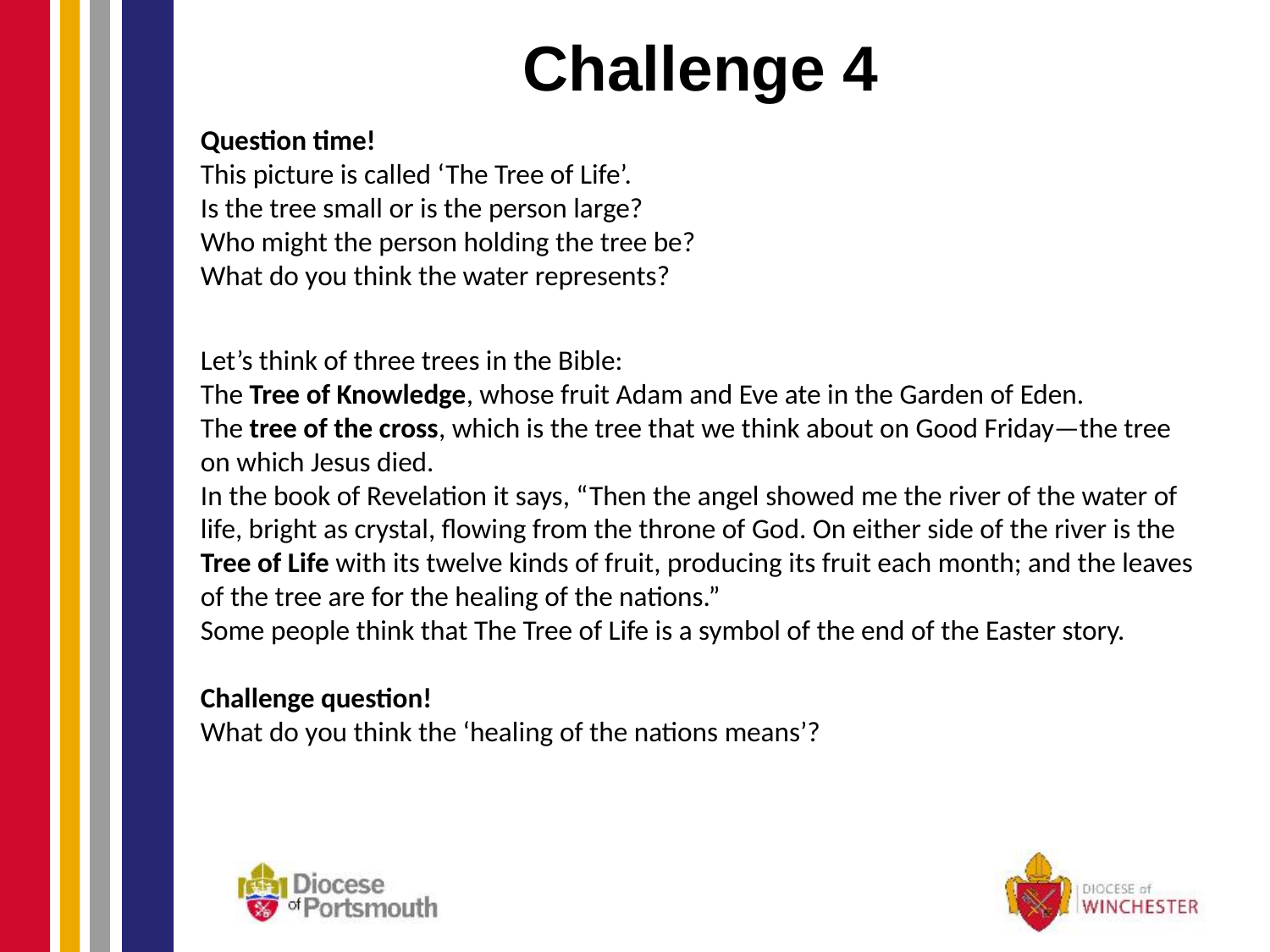

# Challenge 4
Question time!
This picture is called ‘The Tree of Life’.
Is the tree small or is the person large?
Who might the person holding the tree be?
What do you think the water represents?

Let’s think of three trees in the Bible:
The Tree of Knowledge, whose fruit Adam and Eve ate in the Garden of Eden.
The tree of the cross, which is the tree that we think about on Good Friday—the tree on which Jesus died.
In the book of Revelation it says, “Then the angel showed me the river of the water of life, bright as crystal, flowing from the throne of God. On either side of the river is the Tree of Life with its twelve kinds of fruit, producing its fruit each month; and the leaves of the tree are for the healing of the nations.”
Some people think that The Tree of Life is a symbol of the end of the Easter story.

Challenge question!
What do you think the ‘healing of the nations means’?